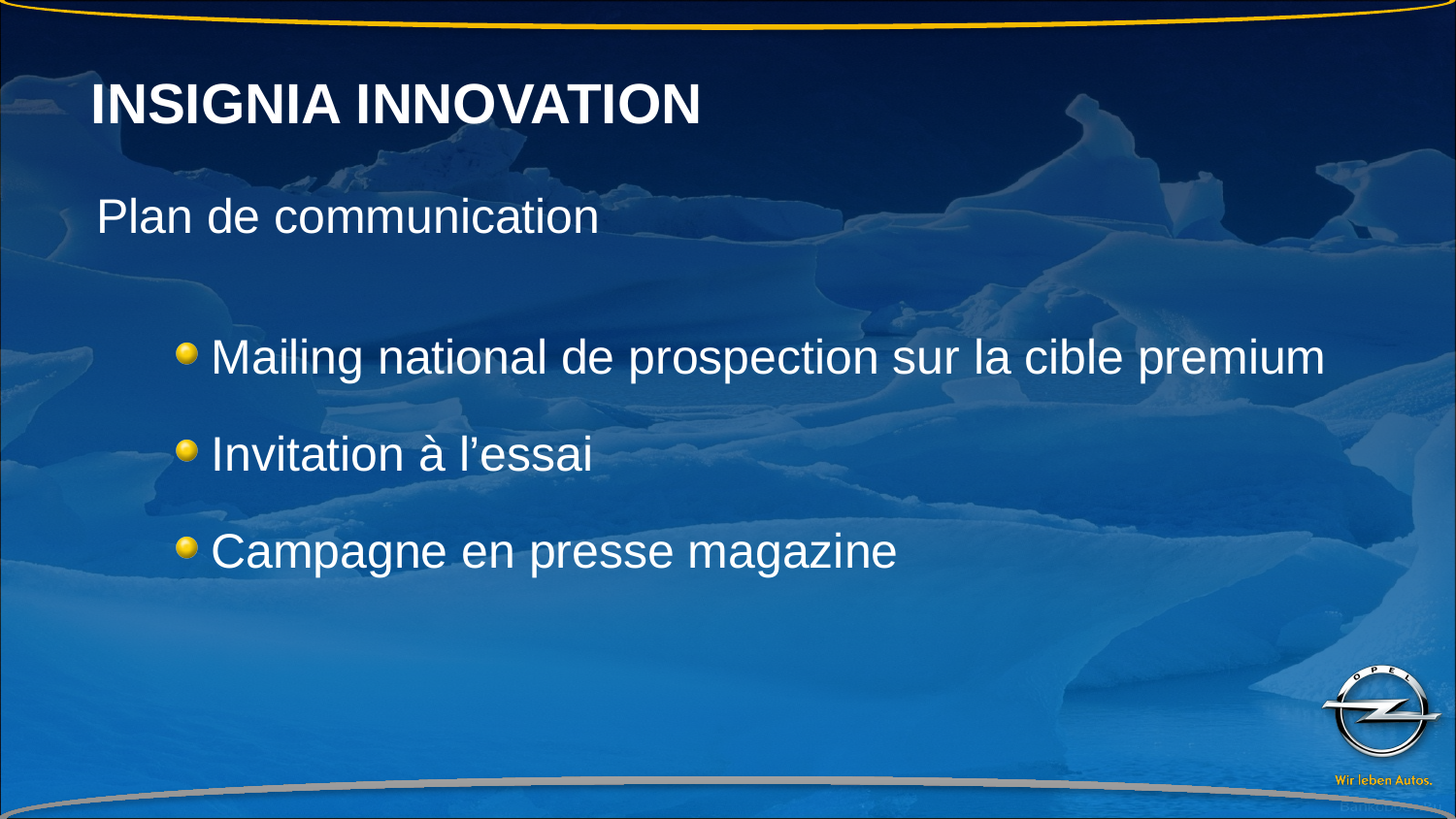

# INSIGNIA INNOVATION
Plan de communication
Mailing national de prospection sur la cible premium
Invitation à l’essai
Campagne en presse magazine